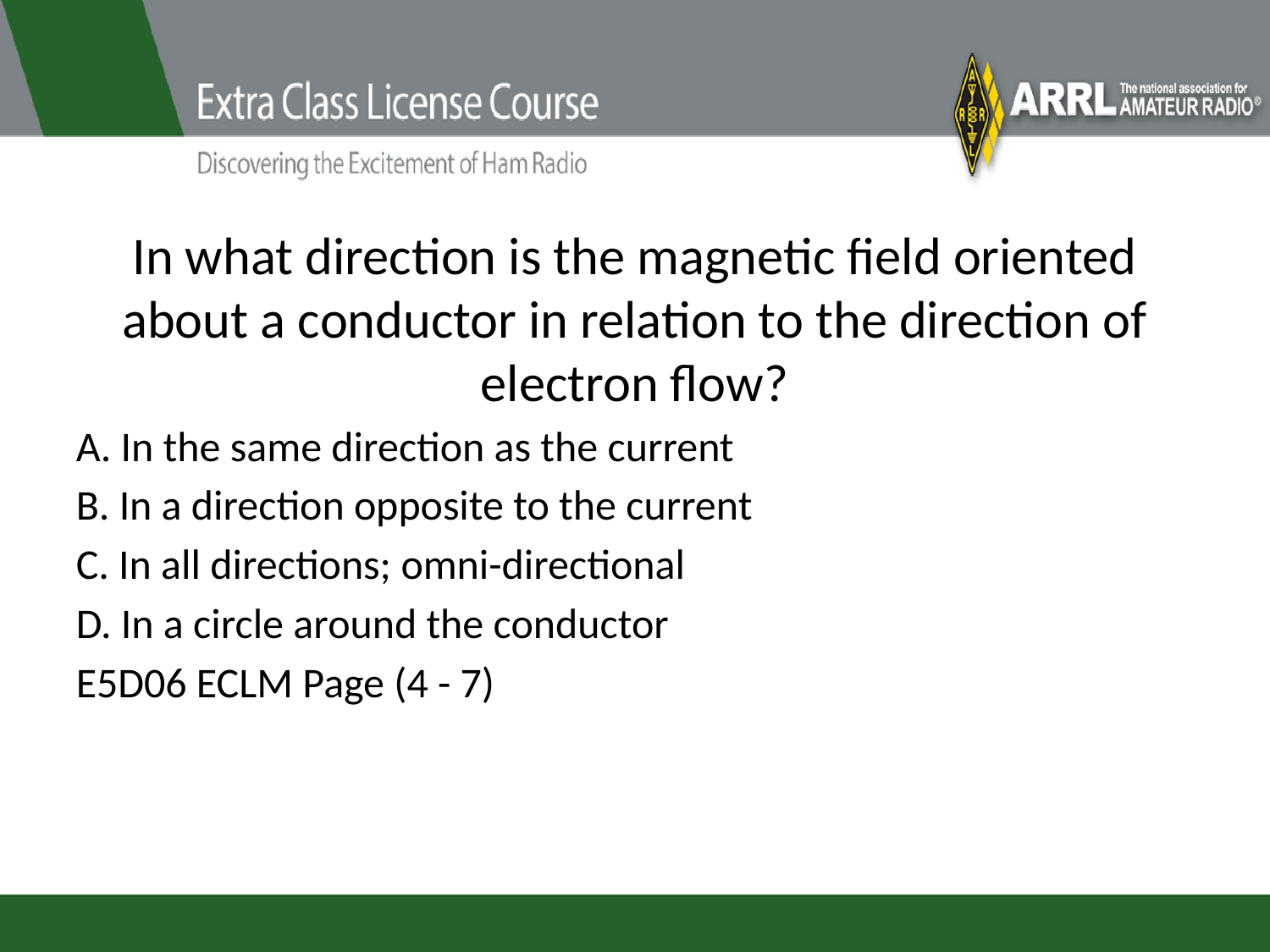

# In what direction is the magnetic field oriented about a conductor in relation to the direction of electron flow?
A. In the same direction as the current
B. In a direction opposite to the current
C. In all directions; omni-directional
D. In a circle around the conductor
E5D06 ECLM Page (4 - 7)